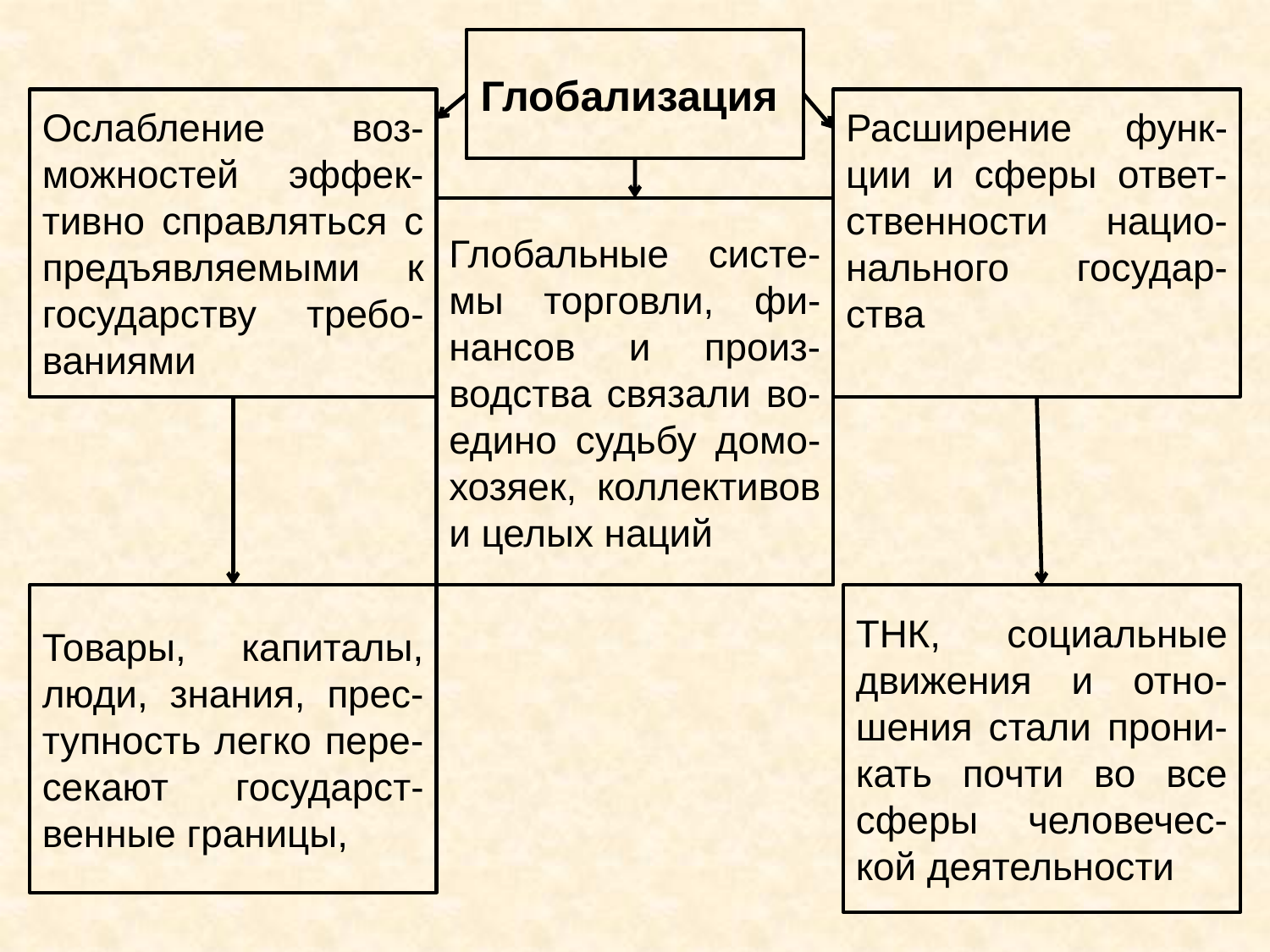

Глобализация

Ослабление воз-можностей эффек-тивно справляться с предъявляемыми к государству требо-ваниями

Расширение функ-ции и сферы ответ-ственности нацио-нального государ-ства

Глобальные систе-мы торговли, фи-нансов и произ-водства связали во-едино судьбу домо-хозяек, коллективов и целых наций

Товары, капиталы, люди, знания, прес-тупность легко пере-секают государст-венные границы,

ТНК, социальные движения и отно-шения стали прони-кать почти во все сферы человечес-кой деятельности